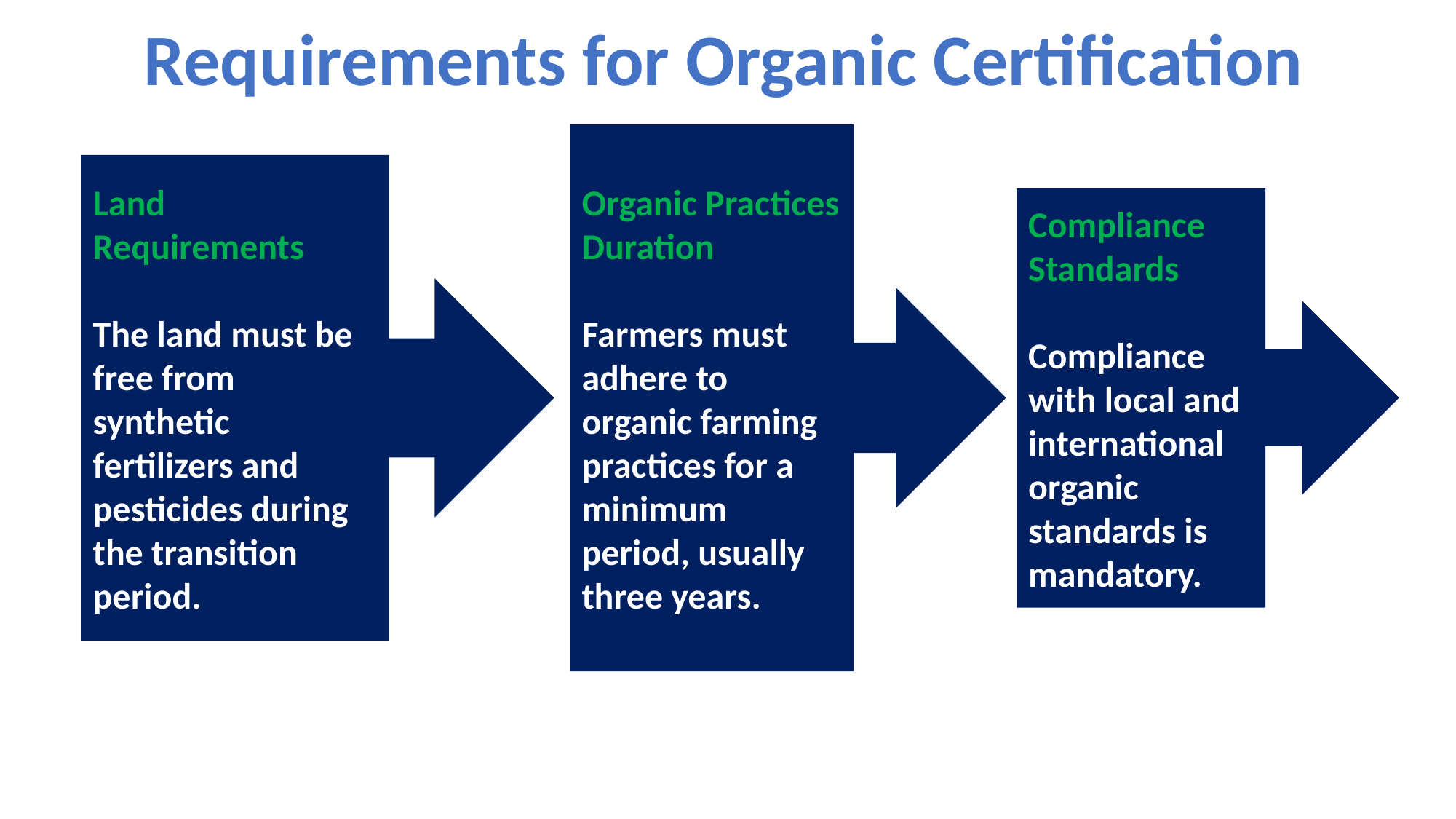

Requirements for Organic Certification

Organic Practices Duration

Farmers must adhere to organic farming practices for a minimum period, usually three years.

Land Requirements

The land must be free from synthetic fertilizers and pesticides during the transition period.

Compliance Standards

Compliance with local and international organic standards is mandatory.